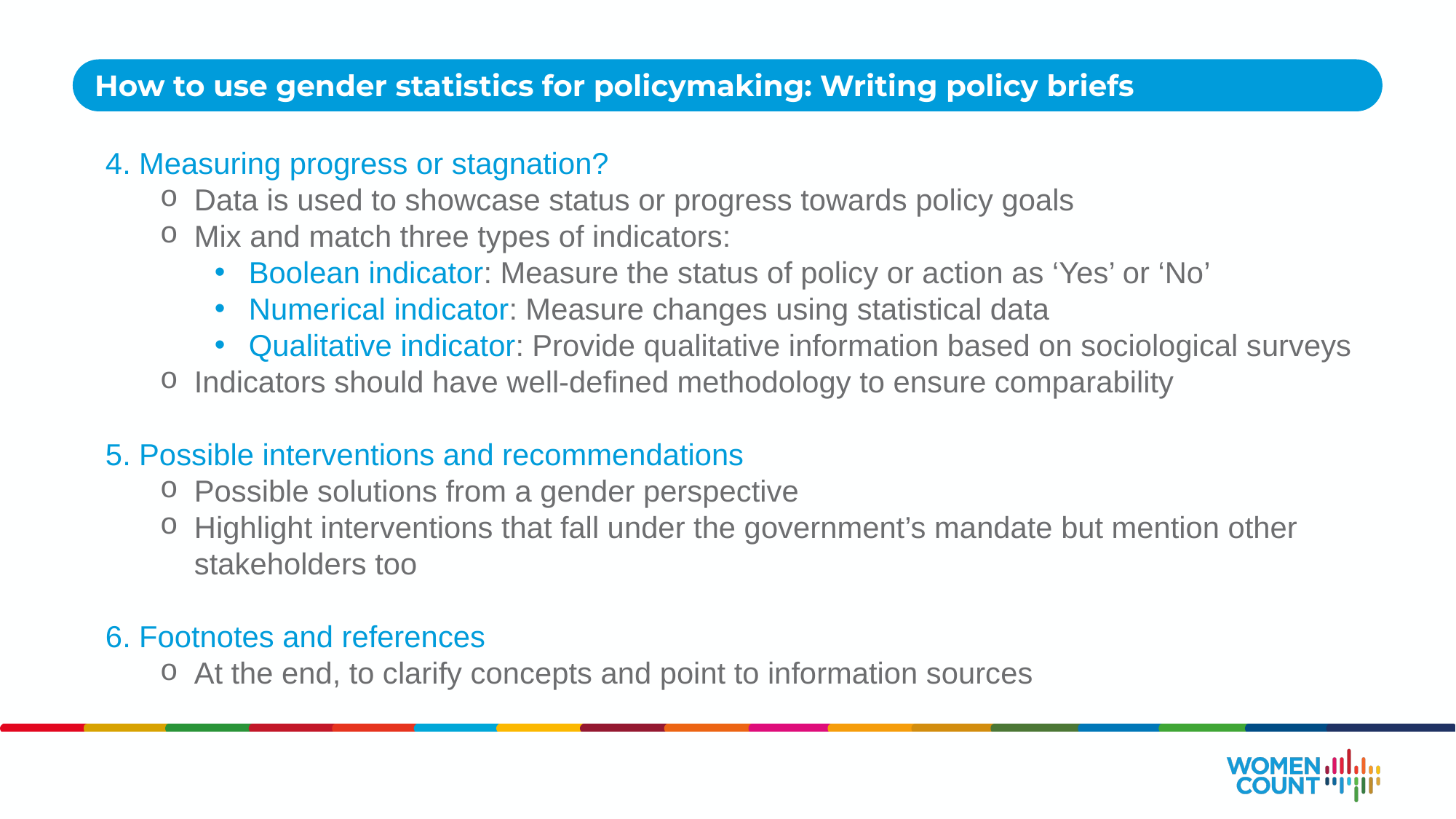

How to use gender statistics for policymaking: Writing policy briefs

4. Measuring progress or stagnation?
Data is used to showcase status or progress towards policy goals
Mix and match three types of indicators:
Boolean indicator: Measure the status of policy or action as ‘Yes’ or ‘No’
Numerical indicator: Measure changes using statistical data
Qualitative indicator: Provide qualitative information based on sociological surveys
Indicators should have well-defined methodology to ensure comparability

5. Possible interventions and recommendations
Possible solutions from a gender perspective
Highlight interventions that fall under the government’s mandate but mention other stakeholders too

6. Footnotes and references
At the end, to clarify concepts and point to information sources